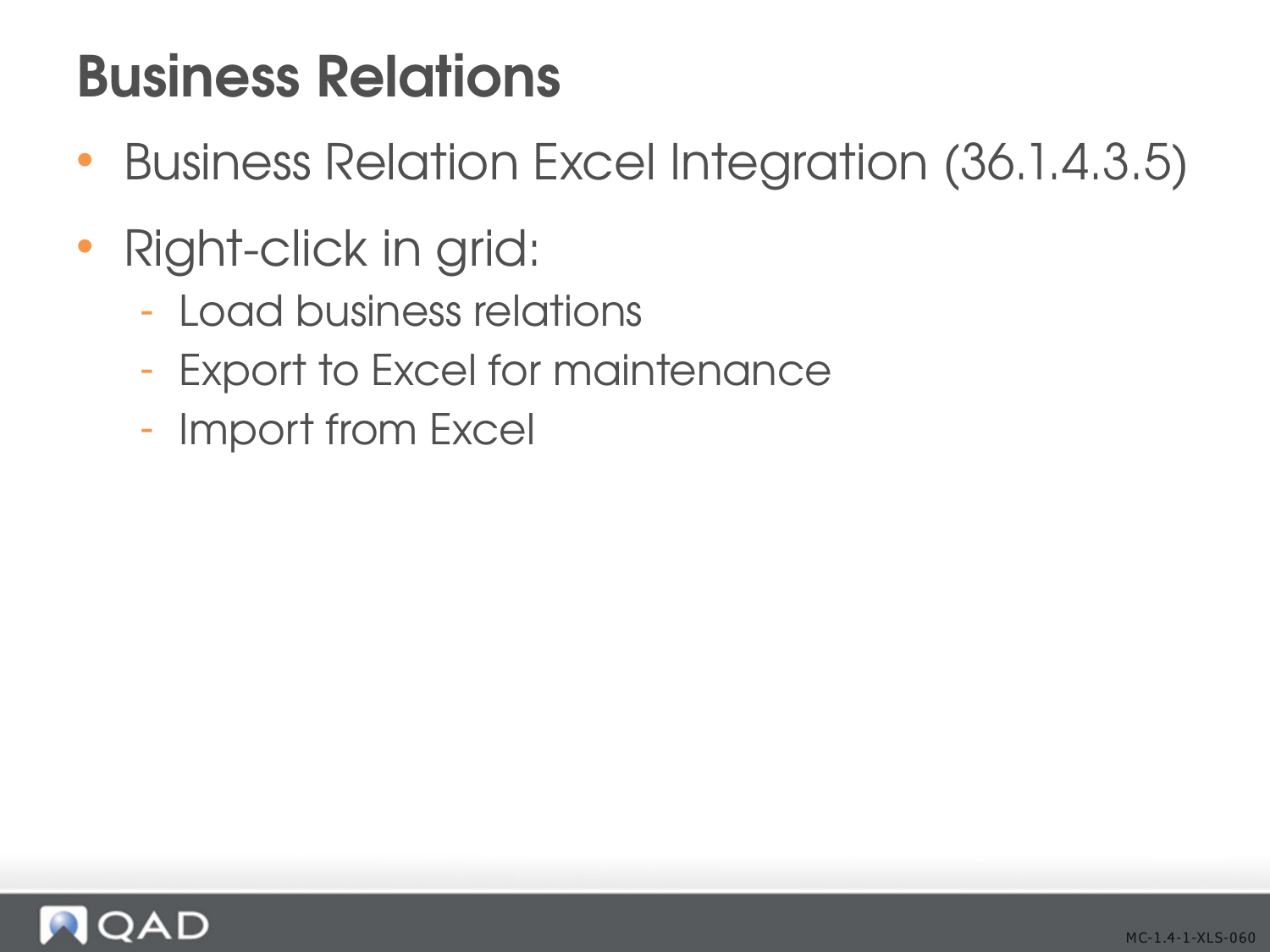

# Business Relations
Business Relation Excel Integration (36.1.4.3.5)
Right-click in grid:
Load business relations
Export to Excel for maintenance
Import from Excel
MC-1.4-1-XLS-060